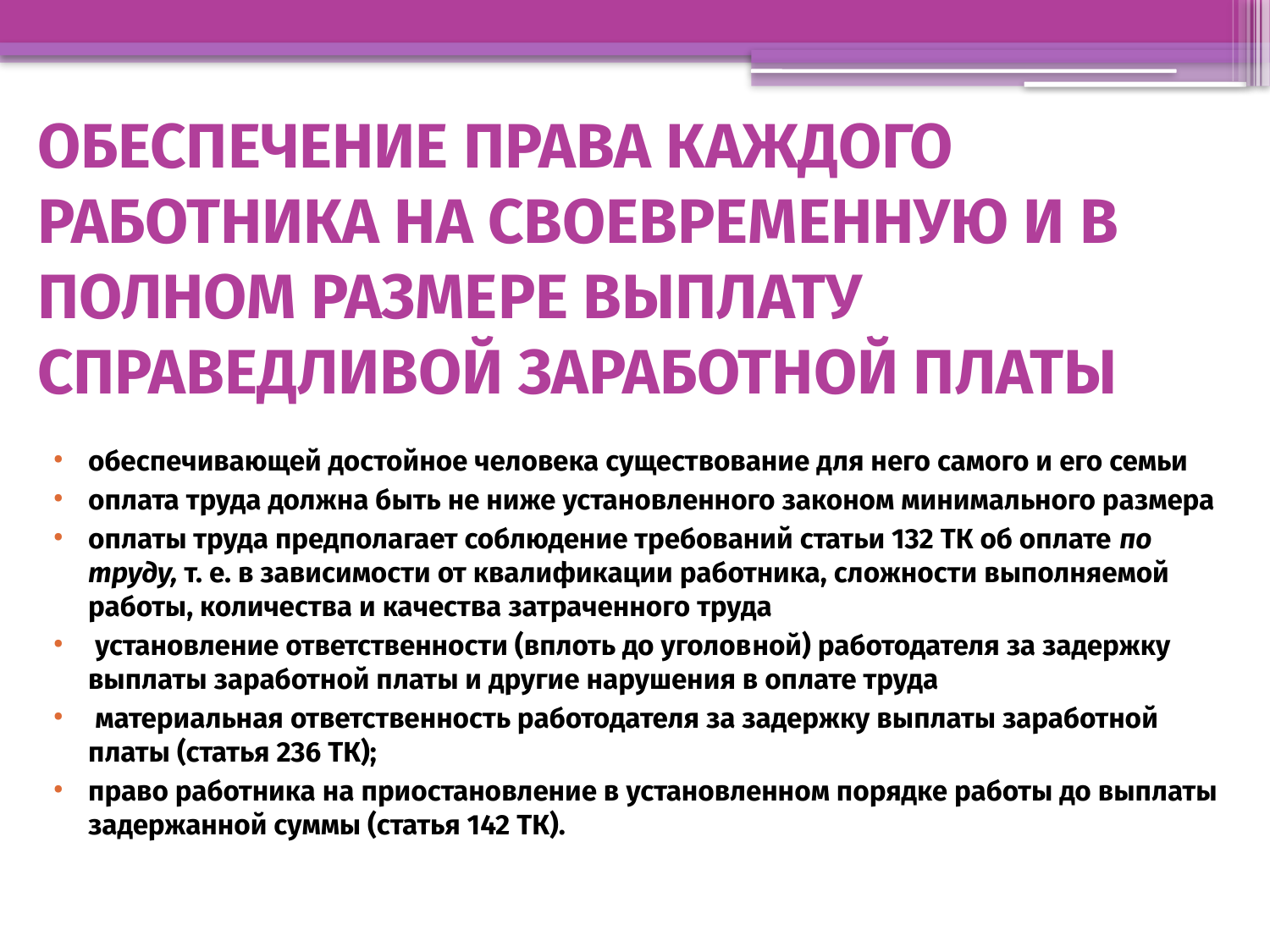

# ОБЕСПЕЧЕНИЕ ПРАВА КАЖДОГО РАБОТНИКА НА СВОЕВРЕМЕННУЮ И В ПОЛНОМ РАЗМЕРЕ ВЫПЛАТУ СПРАВЕДЛИВОЙ ЗАРАБОТНОЙ ПЛАТЫ
обеспечивающей достойное человека существование для него самого и его семьи
оплата труда должна быть не ниже установленного законом минимального размера
оплаты труда предполагает соблюдение требований статьи 132 ТК об оплате по труду, т. е. в зависимости от квалификации работника, сложности выполняемой работы, количества и качества затраченного труда
 установление ответственности (вплоть до уголов­ной) работодателя за задержку выплаты заработной платы и другие нарушения в оплате труда
 материальная ответственность работодателя за задержку выплаты заработной платы (статья 236 ТК);
право работника на приостановление в установленном порядке работы до выплаты задержанной суммы (статья 142 ТК).